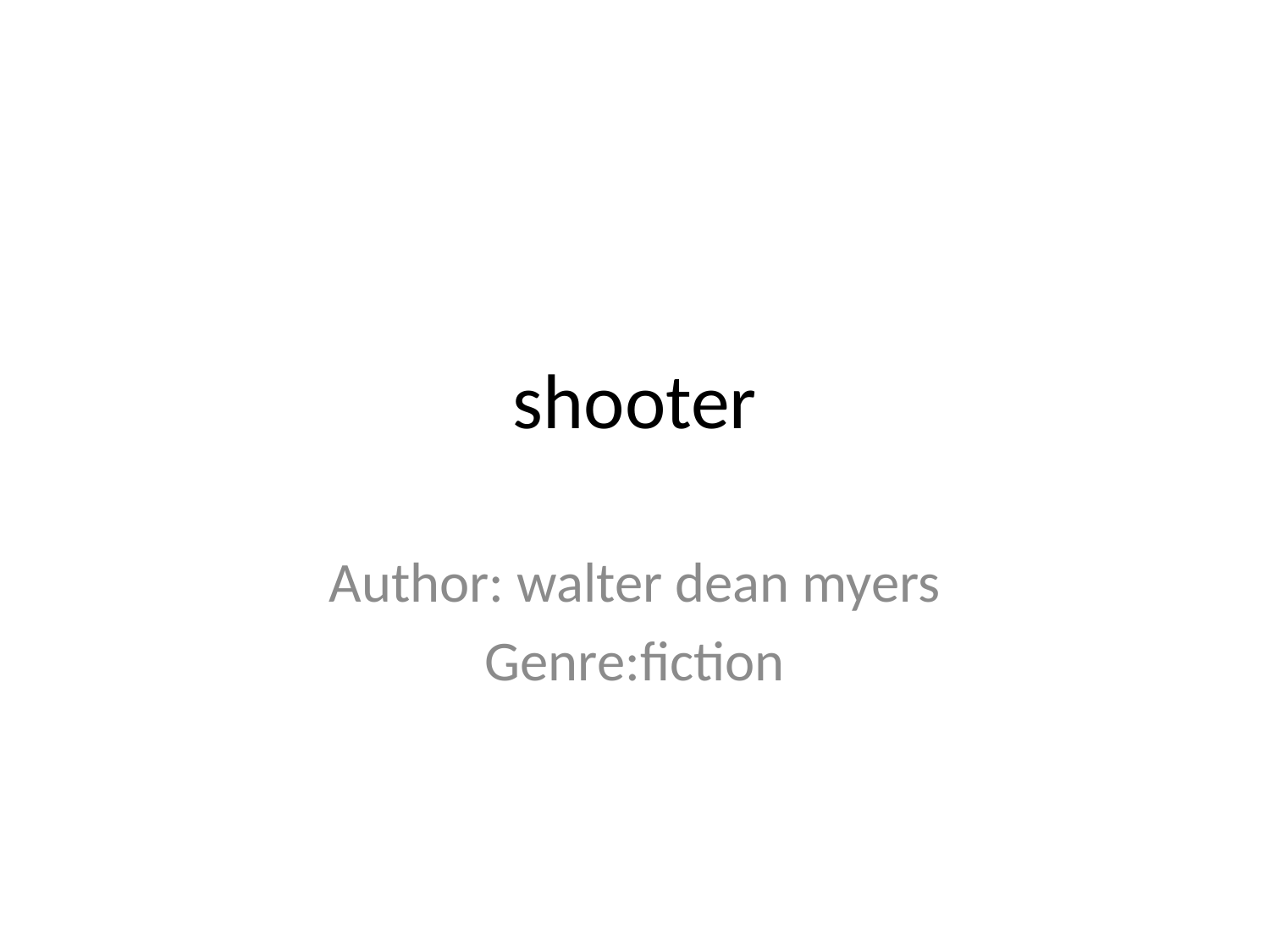

# shooter
Author: walter dean myers
Genre:fiction